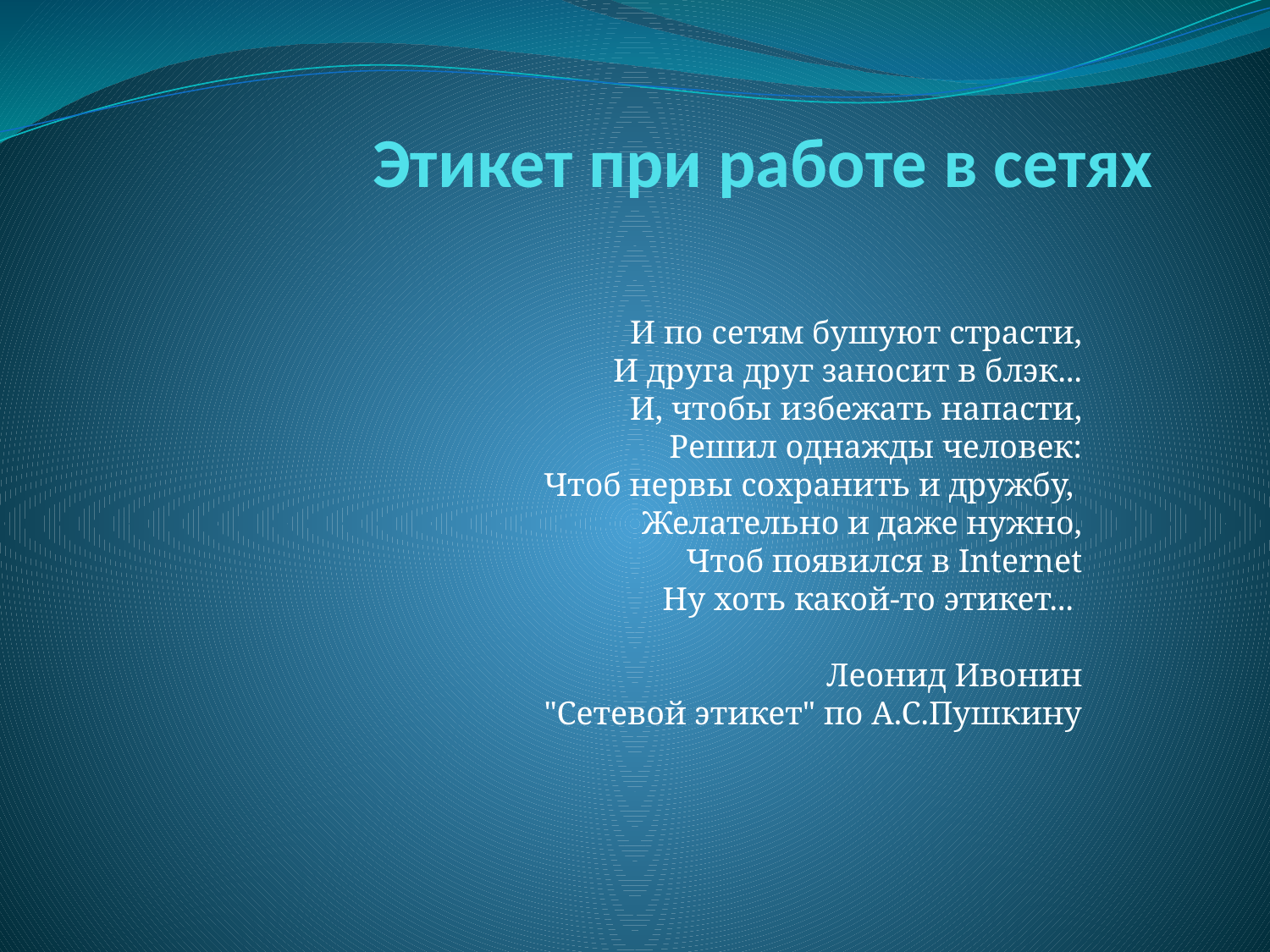

# Этикет при работе в сетях
И по сетям бушуют страсти,
И друга друг заносит в блэк...
И, чтобы избежать напасти,
Решил однажды человек:
Чтоб нервы сохранить и дружбу,
Желательно и даже нужно,
Чтоб появился в Internet
Ну хоть какой-то этикет...

 Леонид Ивонин
"Сетевой этикет" по А.С.Пушкину